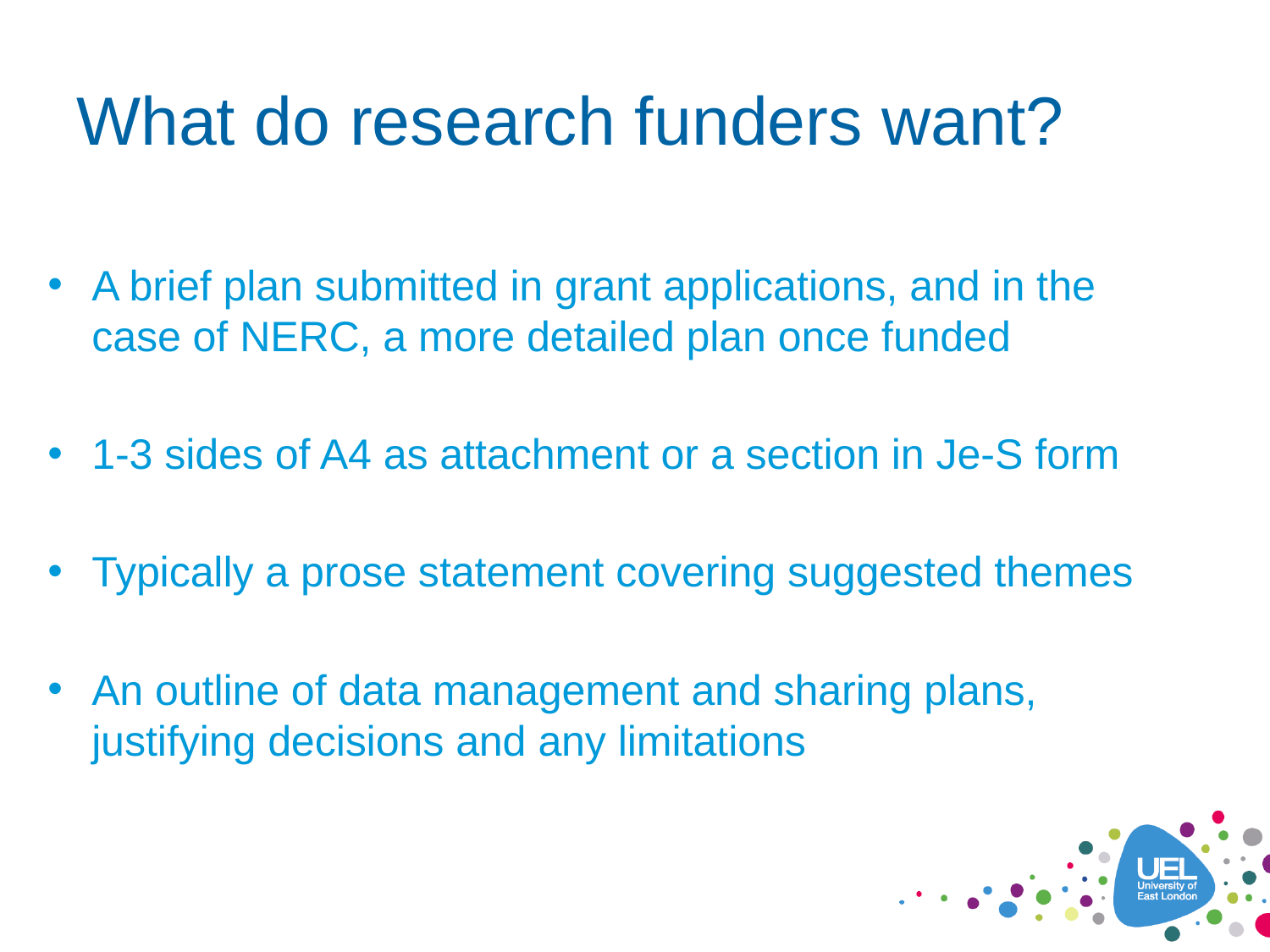

# What do research funders want?
A brief plan submitted in grant applications, and in the case of NERC, a more detailed plan once funded

1-3 sides of A4 as attachment or a section in Je-S form

Typically a prose statement covering suggested themes

An outline of data management and sharing plans, justifying decisions and any limitations